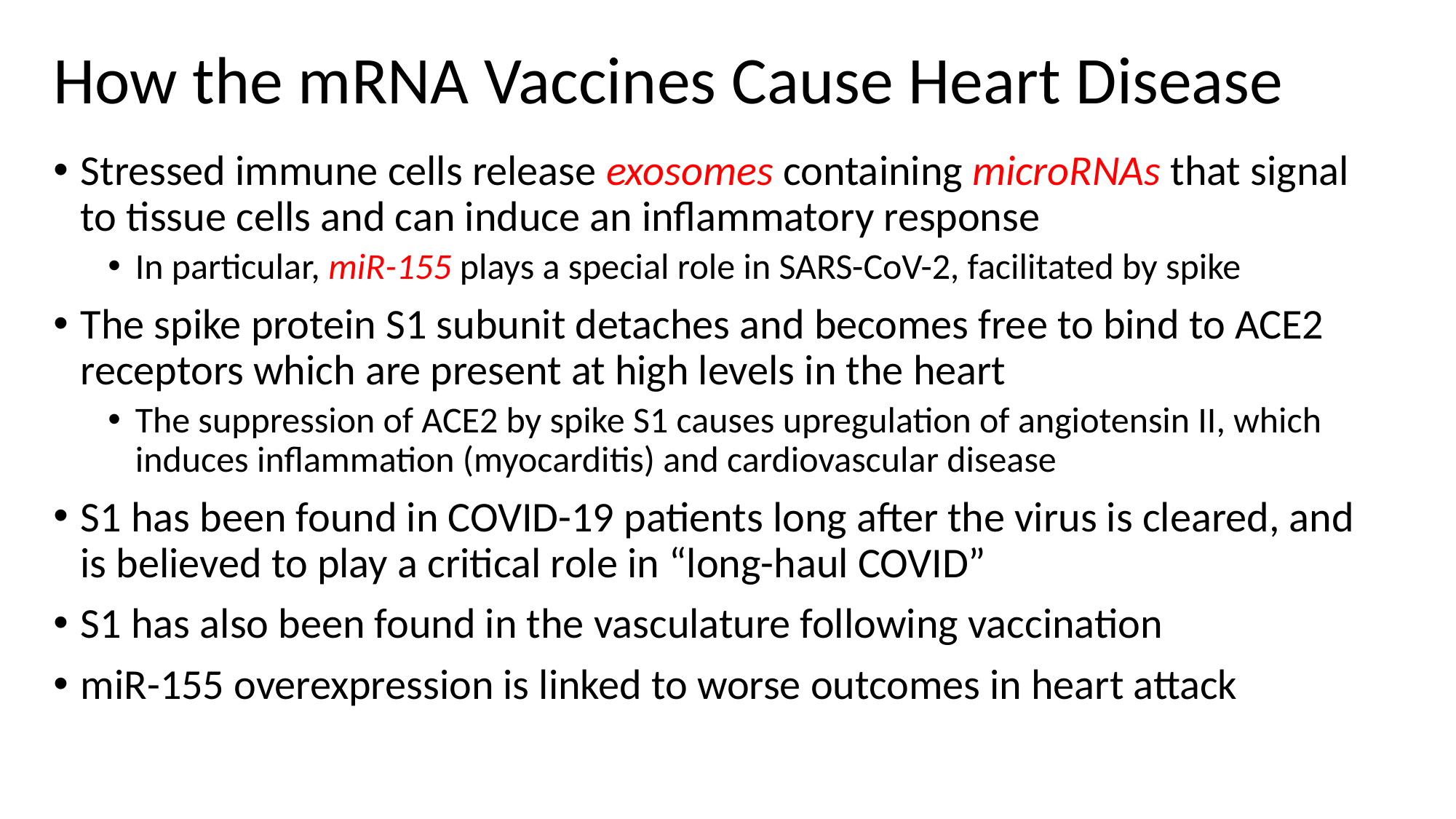

# How the mRNA Vaccines Cause Heart Disease
Stressed immune cells release exosomes containing microRNAs that signal to tissue cells and can induce an inflammatory response
In particular, miR-155 plays a special role in SARS-CoV-2, facilitated by spike
The spike protein S1 subunit detaches and becomes free to bind to ACE2 receptors which are present at high levels in the heart
The suppression of ACE2 by spike S1 causes upregulation of angiotensin II, which induces inflammation (myocarditis) and cardiovascular disease
S1 has been found in COVID-19 patients long after the virus is cleared, and is believed to play a critical role in “long-haul COVID”
S1 has also been found in the vasculature following vaccination
miR-155 overexpression is linked to worse outcomes in heart attack